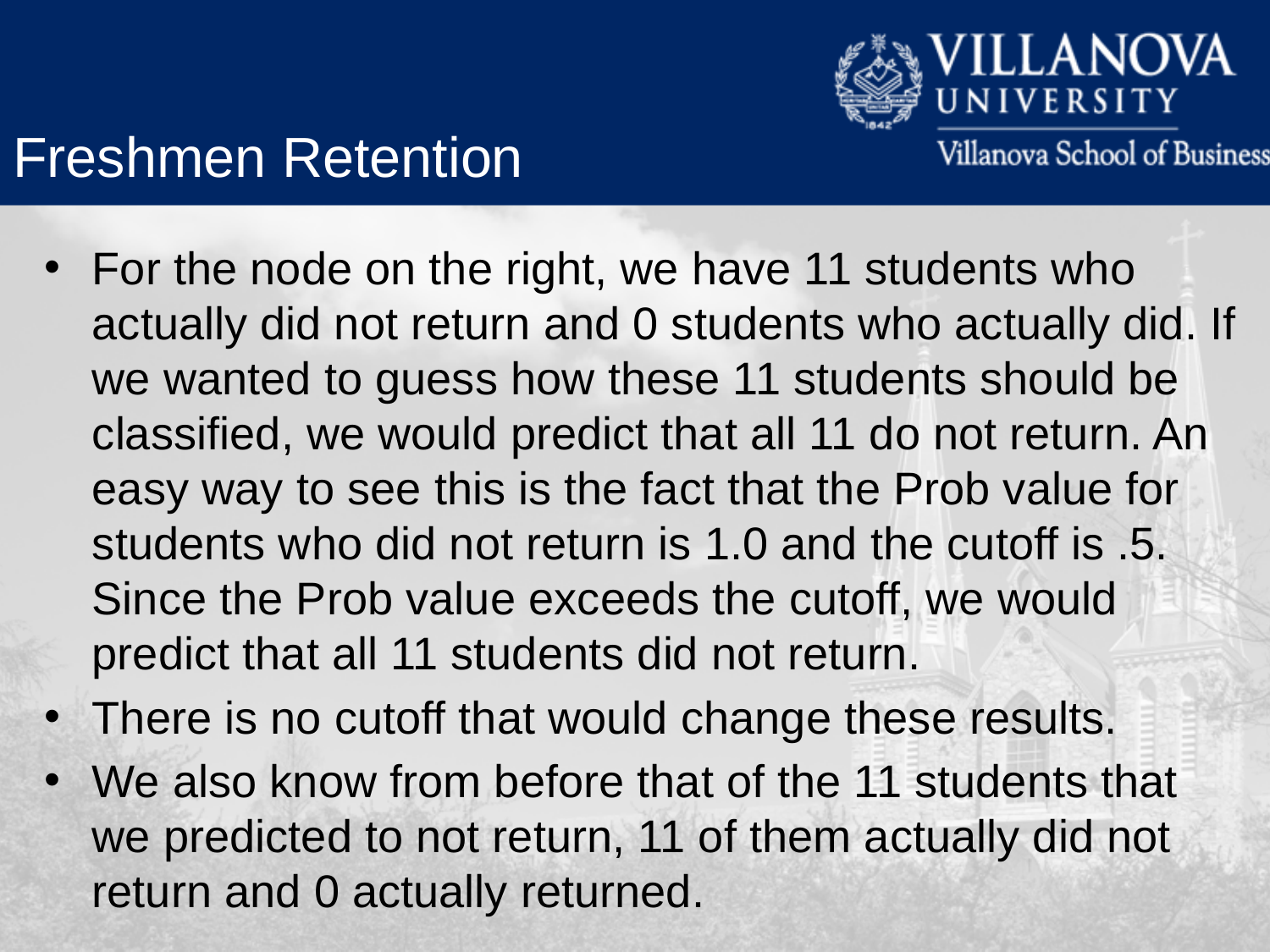

Freshmen Retention
For the node on the right, we have 11 students who actually did not return and 0 students who actually did. If we wanted to guess how these 11 students should be classified, we would predict that all 11 do not return. An easy way to see this is the fact that the Prob value for students who did not return is 1.0 and the cutoff is .5. Since the Prob value exceeds the cutoff, we would predict that all 11 students did not return.
There is no cutoff that would change these results.
We also know from before that of the 11 students that we predicted to not return, 11 of them actually did not return and 0 actually returned.